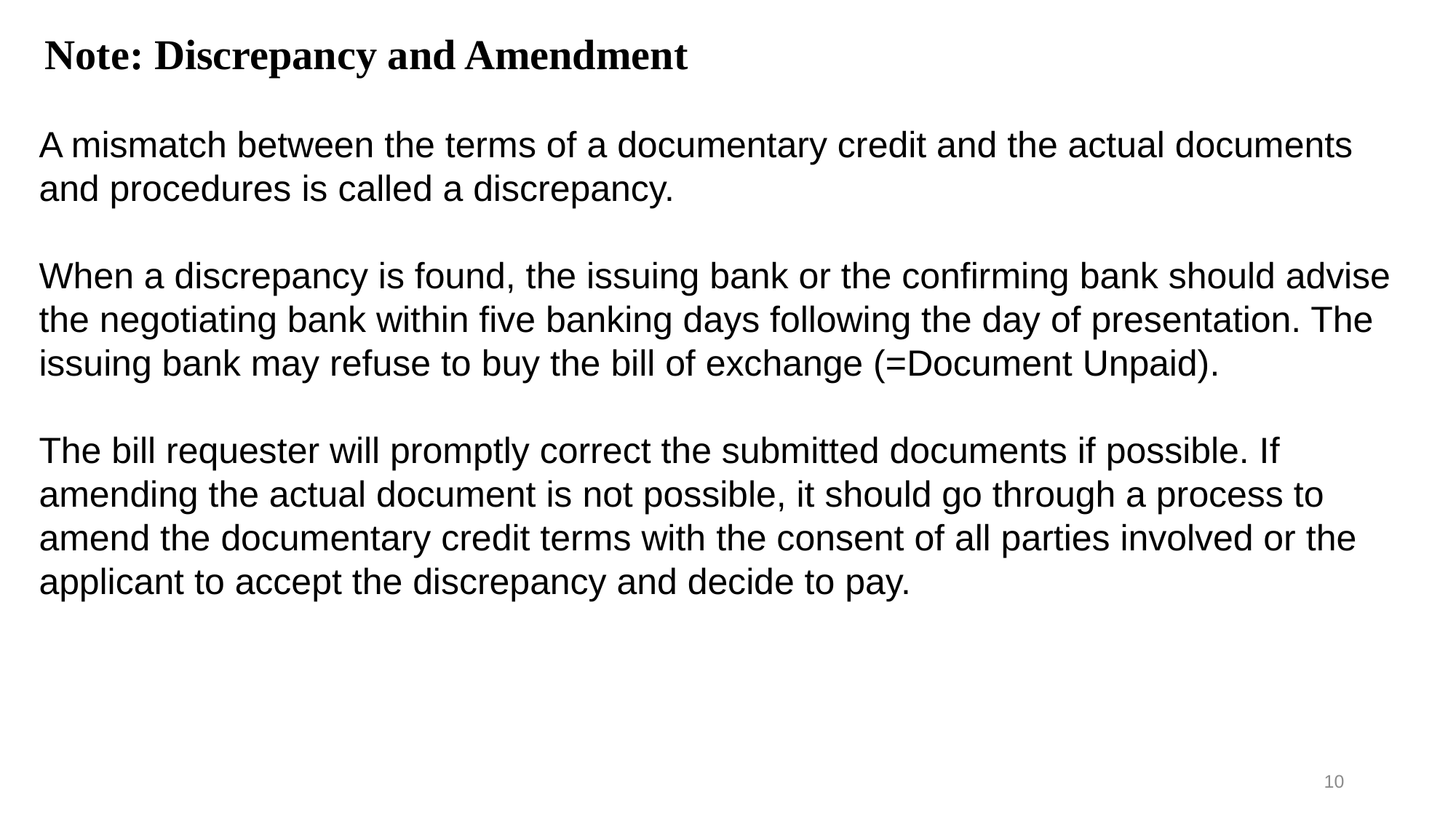

Note: Discrepancy and Amendment
A mismatch between the terms of a documentary credit and the actual documents and procedures is called a discrepancy.

When a discrepancy is found, the issuing bank or the confirming bank should advise the negotiating bank within five banking days following the day of presentation. The issuing bank may refuse to buy the bill of exchange (=Document Unpaid).

The bill requester will promptly correct the submitted documents if possible. If amending the actual document is not possible, it should go through a process to amend the documentary credit terms with the consent of all parties involved or the applicant to accept the discrepancy and decide to pay.
10